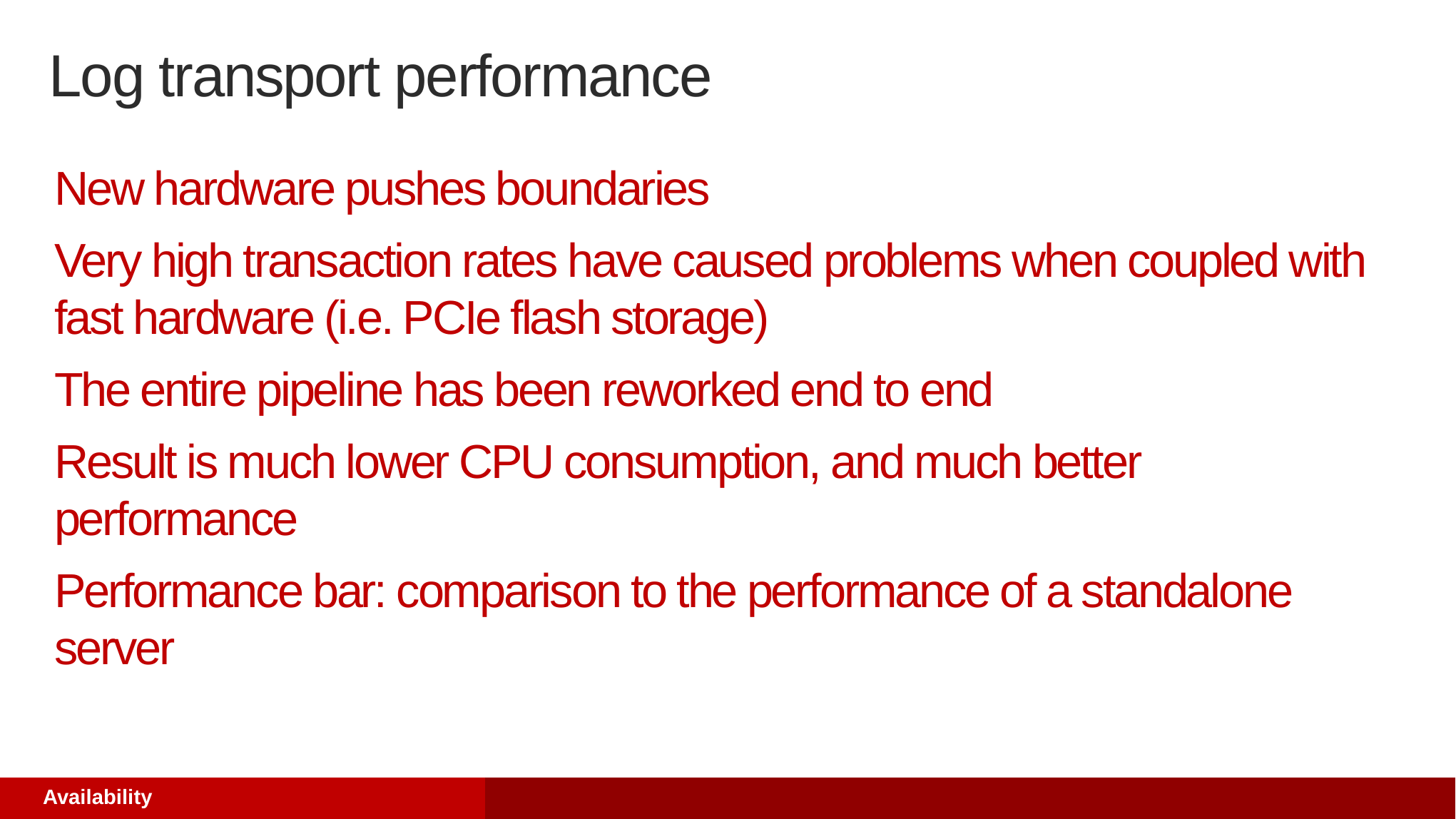

# Log transport performance
New hardware pushes boundaries
Very high transaction rates have caused problems when coupled with fast hardware (i.e. PCIe flash storage)
The entire pipeline has been reworked end to end
Result is much lower CPU consumption, and much better performance
Performance bar: comparison to the performance of a standalone server
Availability